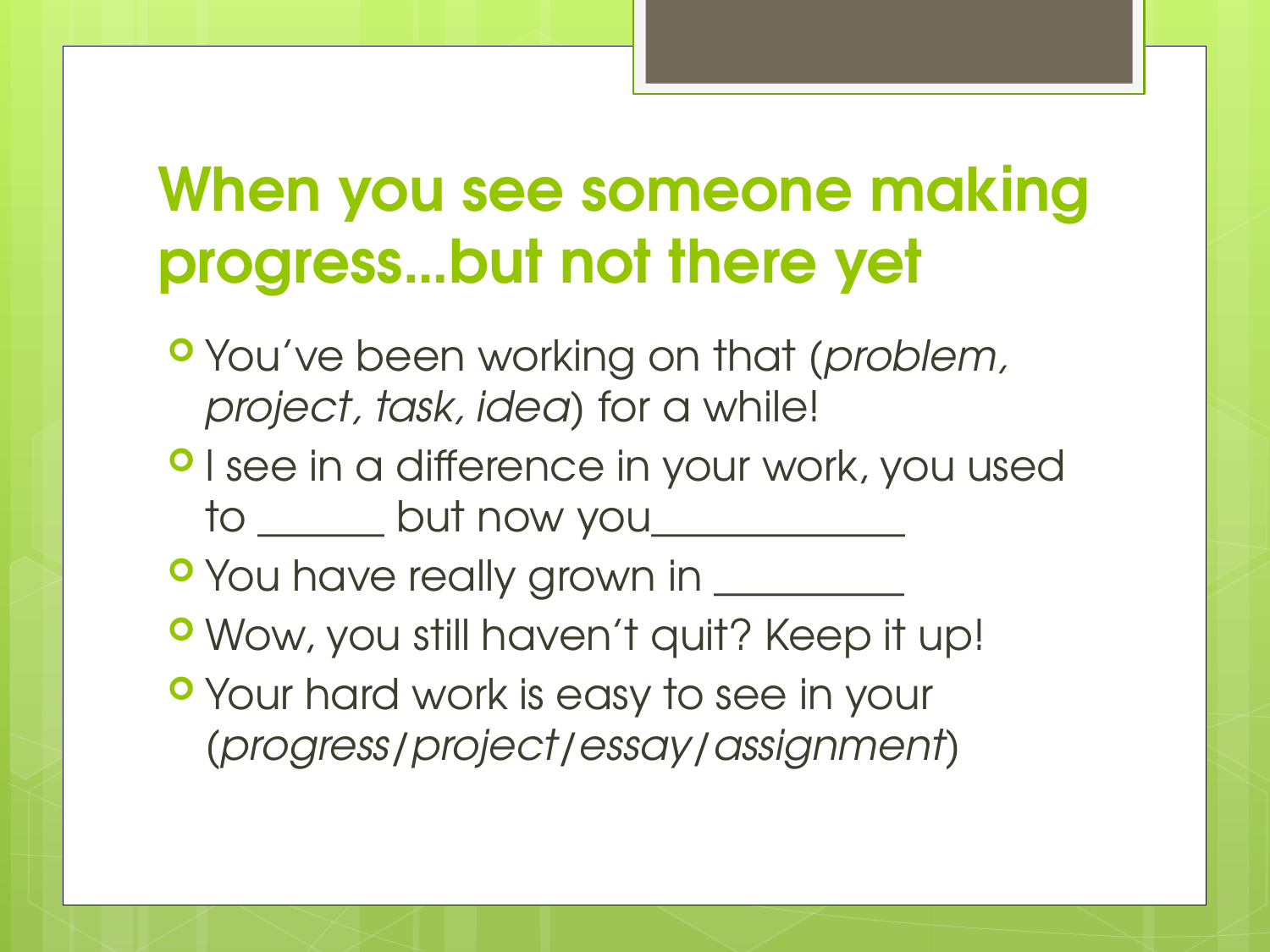

# When you see someone making progress…but not there yet
You’ve been working on that (problem, project, task, idea) for a while!
I see in a difference in your work, you used to ______ but now you____________
You have really grown in _________
Wow, you still haven’t quit? Keep it up!
Your hard work is easy to see in your (progress/project/essay/assignment)